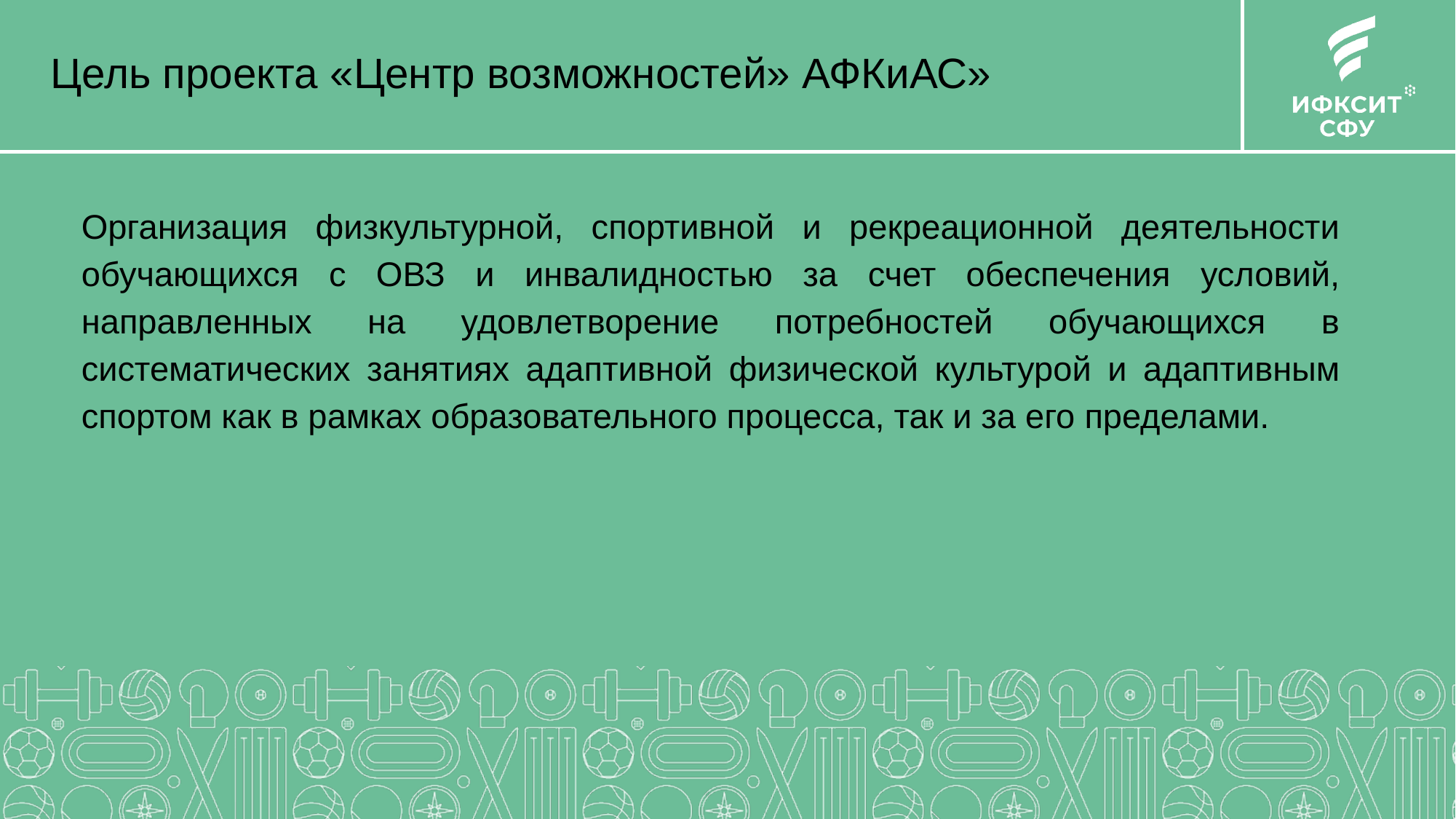

# Цель проекта «Центр возможностей» АФКиАС»
Организация физкультурной, спортивной и рекреационной деятельности обучающихся с ОВЗ и инвалидностью за счет обеспечения условий, направленных на удовлетворение потребностей обучающихся в систематических занятиях адаптивной физической культурой и адаптивным спортом как в рамках образовательного процесса, так и за его пределами.